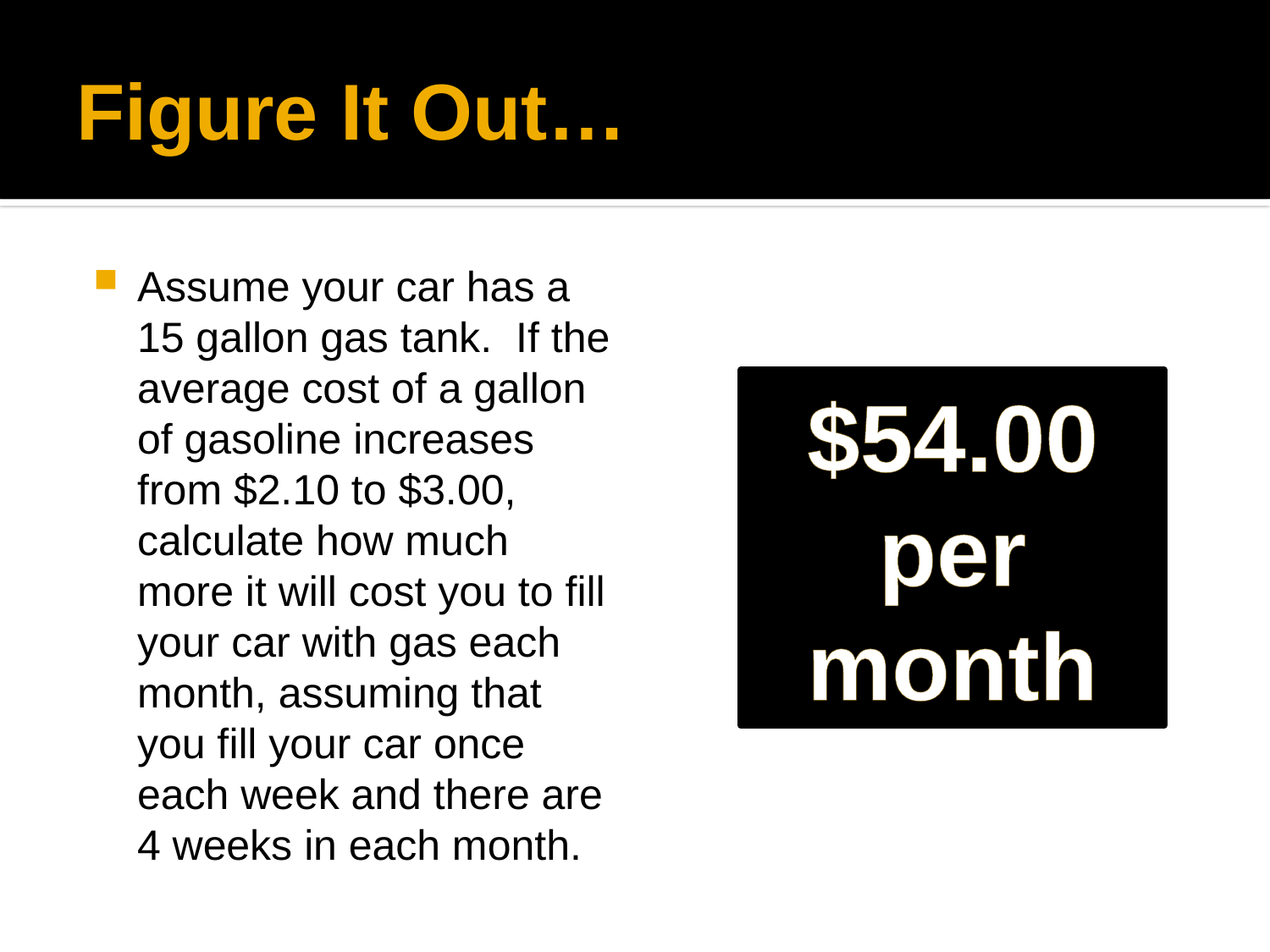

# Figure It Out…
Assume your car has a 15 gallon gas tank.  If the average cost of a gallon of gasoline increases from $2.10 to $3.00, calculate how much more it will cost you to fill your car with gas each month, assuming that you fill your car once each week and there are 4 weeks in each month.
$54.00 per month